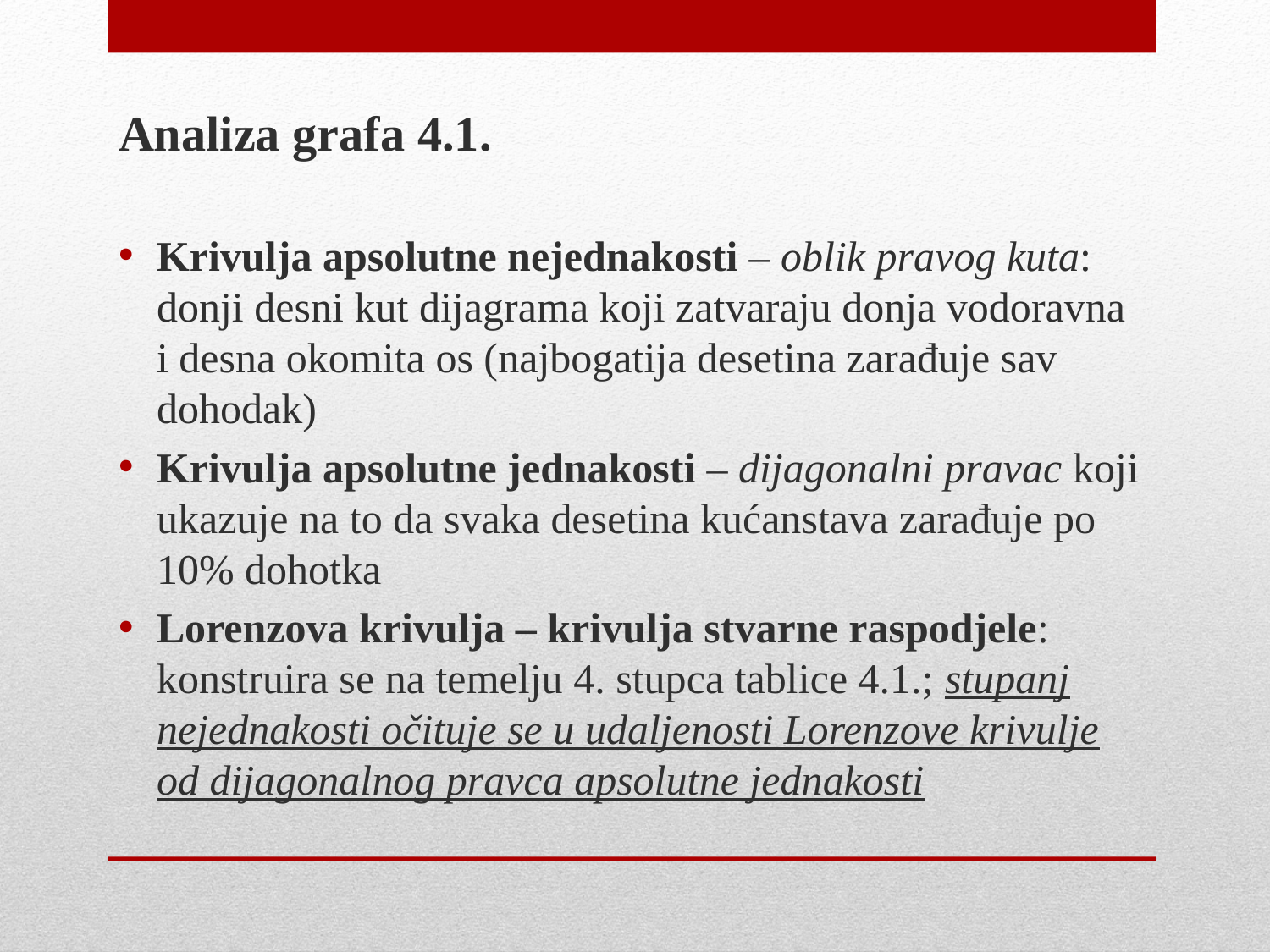

Analiza grafa 4.1.

Krivulja apsolutne nejednakosti – oblik pravog kuta: donji desni kut dijagrama koji zatvaraju donja vodoravna i desna okomita os (najbogatija desetina zarađuje sav dohodak)
Krivulja apsolutne jednakosti – dijagonalni pravac koji ukazuje na to da svaka desetina kućanstava zarađuje po 10% dohotka
Lorenzova krivulja – krivulja stvarne raspodjele: konstruira se na temelju 4. stupca tablice 4.1.; stupanj nejednakosti očituje se u udaljenosti Lorenzove krivulje od dijagonalnog pravca apsolutne jednakosti